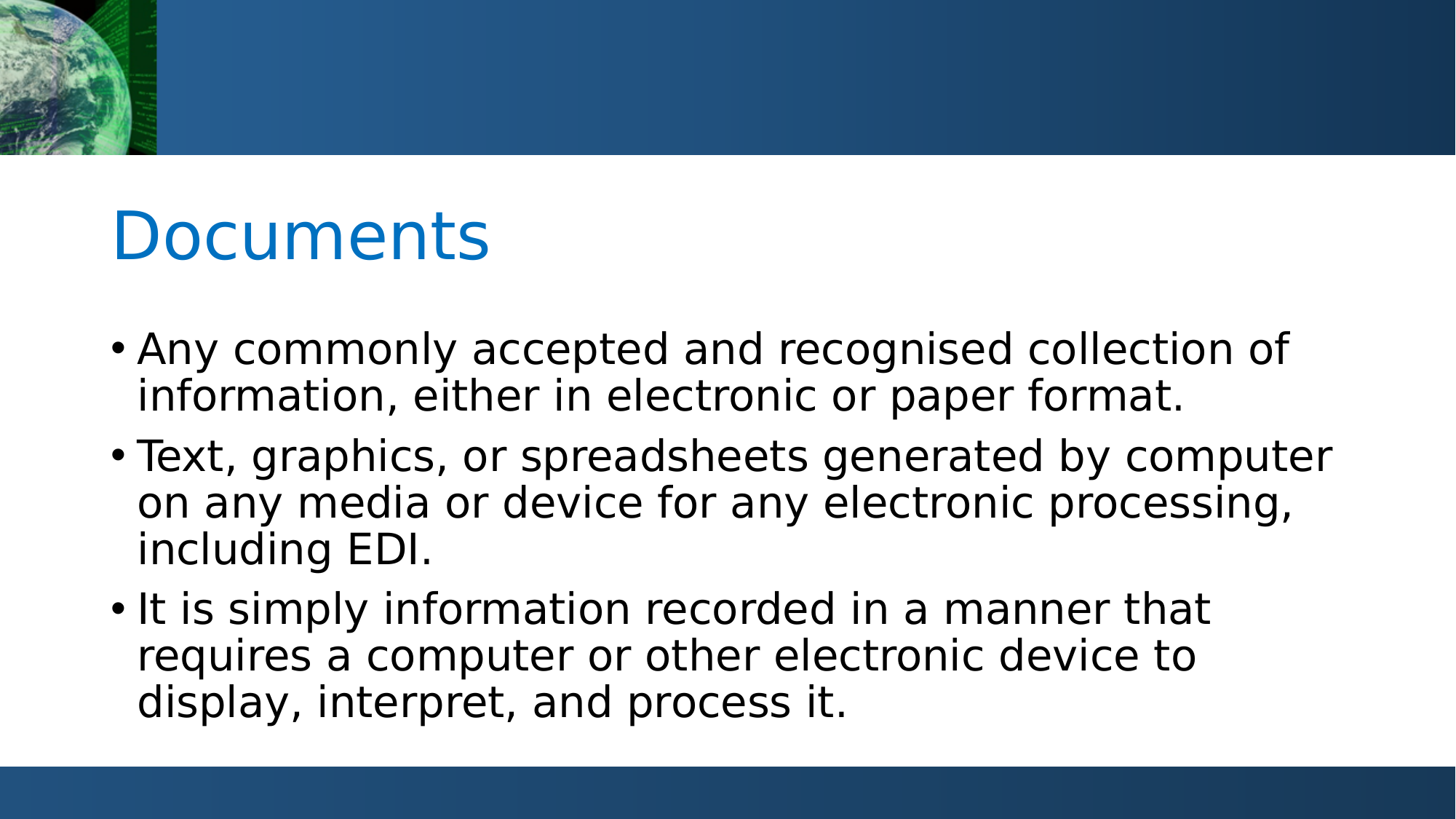

# Documents
Any commonly accepted and recognised collection of information, either in electronic or paper format.
Text, graphics, or spreadsheets generated by computer on any media or device for any electronic processing, including EDI.
It is simply information recorded in a manner that requires a computer or other electronic device to display, interpret, and process it.